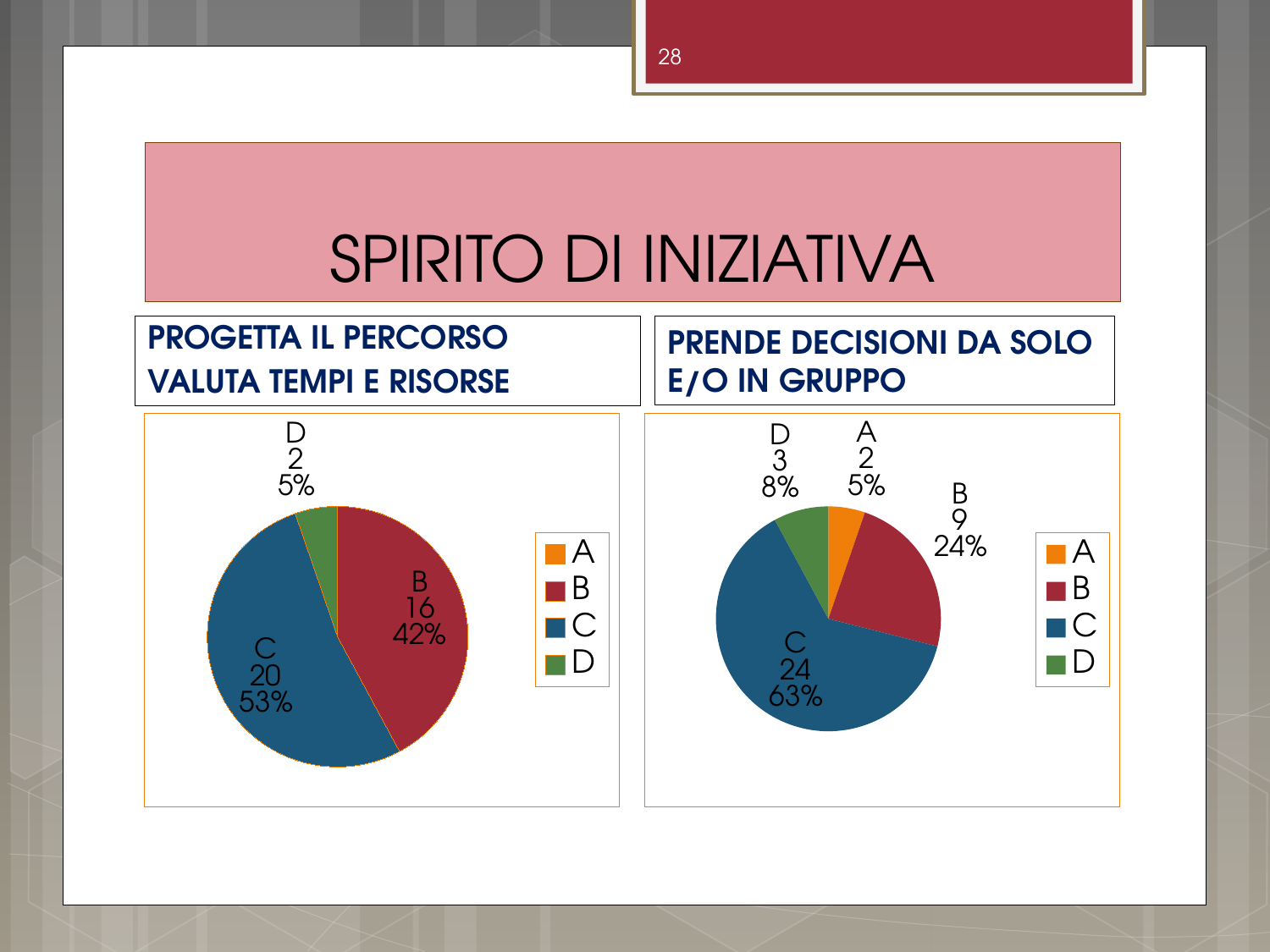

28
# SPIRITO DI INIZIATIVA
PROGETTA IL PERCORSO
VALUTA TEMPI E RISORSE
PRENDE DECISIONI DA SOLO E/O IN GRUPPO

### Chart

| Category | Vendite |
|---|---|
| A | 0.0 |
| B | 16.0 |
| C | 20.0 |
| D | 2.0 |

### Chart

| Category | Vendite |
|---|---|
| A | 2.0 |
| B | 9.0 |
| C | 24.0 |
| D | 3.0 |